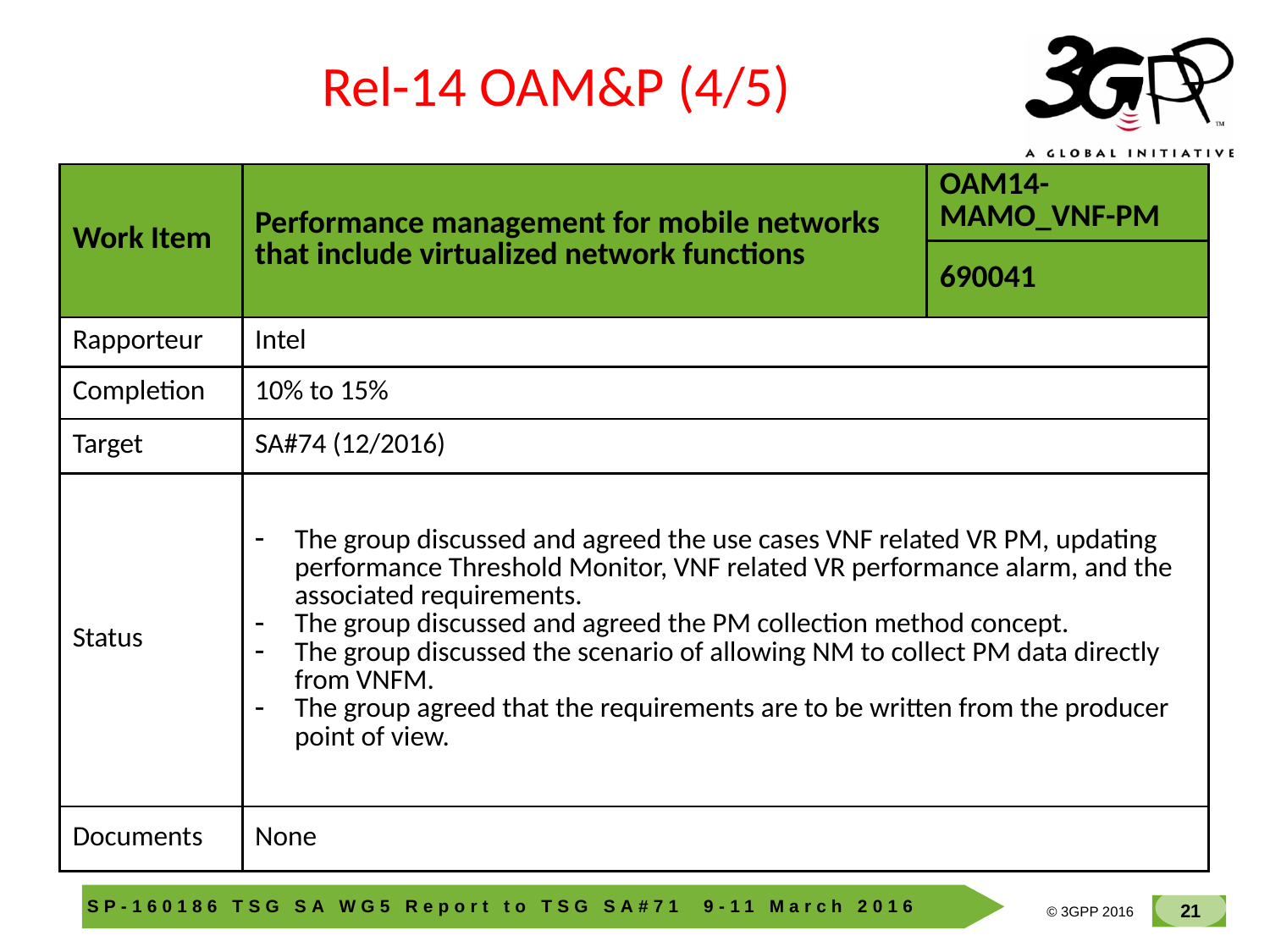

Rel-14 OAM&P (4/5)
| Work Item | Performance management for mobile networks that include virtualized network functions | OAM14-MAMO\_VNF-PM |
| --- | --- | --- |
|  |  | 690041 |
| Rapporteur | Intel |  |
| Completion | 10% to 15% |  |
| Target | SA#74 (12/2016) |  |
| Status | The group discussed and agreed the use cases VNF related VR PM, updating performance Threshold Monitor, VNF related VR performance alarm, and the associated requirements. The group discussed and agreed the PM collection method concept. The group discussed the scenario of allowing NM to collect PM data directly from VNFM. The group agreed that the requirements are to be written from the producer point of view. |  |
| Documents | None |  |